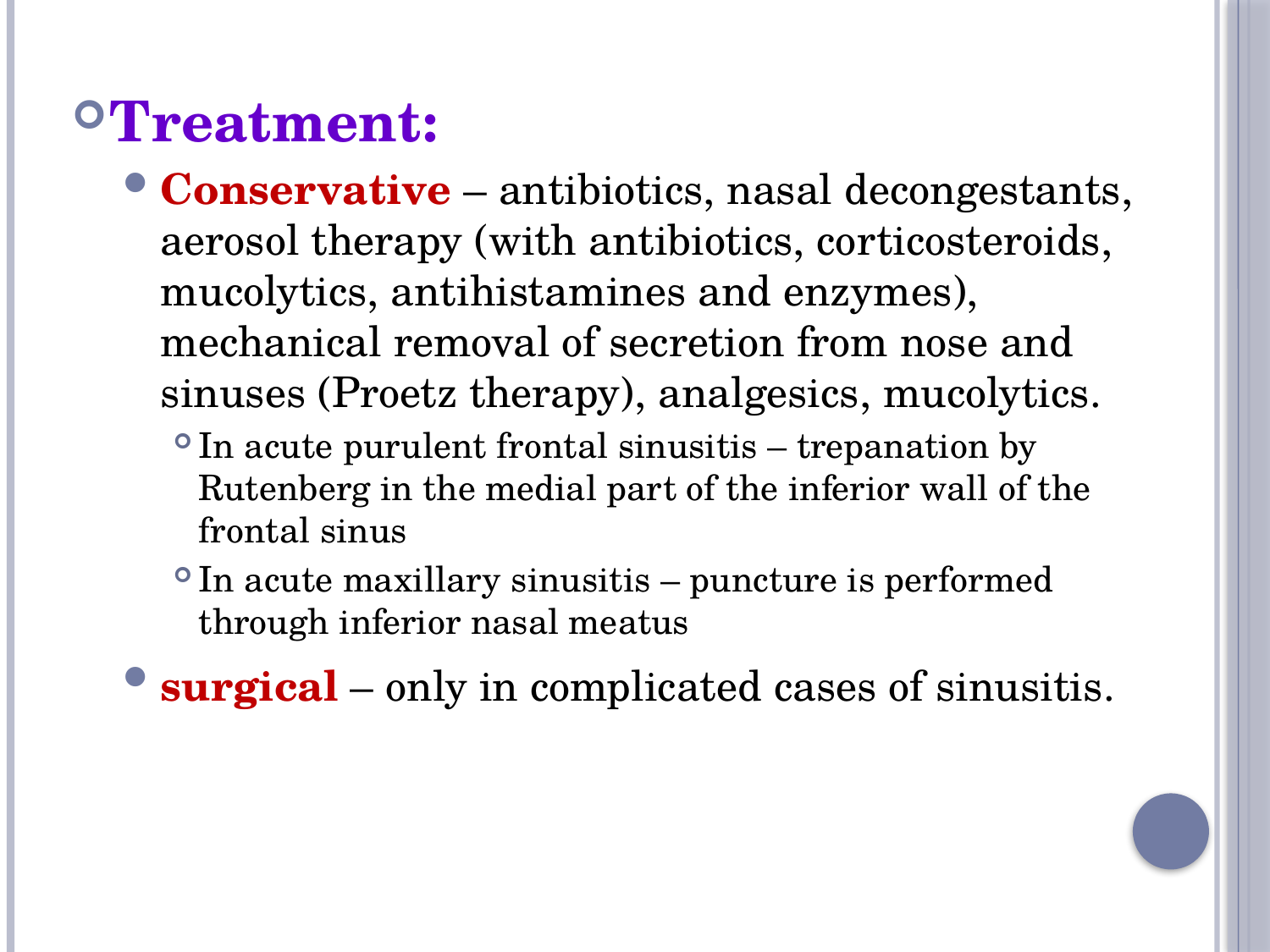

Treatment:
Conservative – antibiotics, nasal decongestants, aerosol therapy (with antibiotics, corticosteroids, mucolytics, antihistamines and enzymes), mechanical removal of secretion from nose and sinuses (Proetz therapy), analgesics, mucolytics.
In acute purulent frontal sinusitis – trepanation by Rutenberg in the medial part of the inferior wall of the frontal sinus
In acute maxillary sinusitis – puncture is performed through inferior nasal meatus
surgical – only in complicated cases of sinusitis.